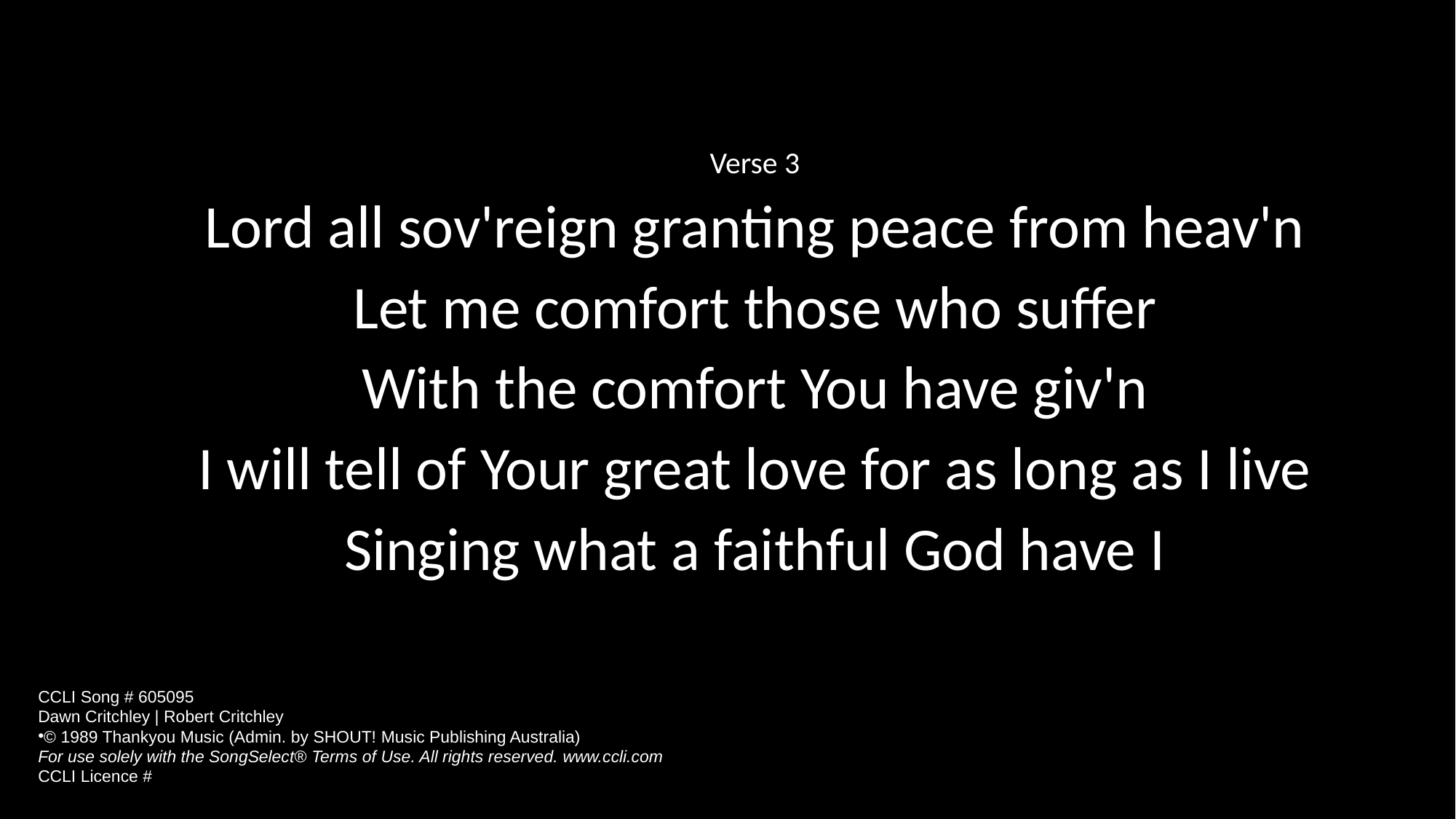

Verse 3
Lord all sov'reign granting peace from heav'n
Let me comfort those who suffer
With the comfort You have giv'n
I will tell of Your great love for as long as I live
Singing what a faithful God have I
CCLI Song # 605095
Dawn Critchley | Robert Critchley
© 1989 Thankyou Music (Admin. by SHOUT! Music Publishing Australia)
For use solely with the SongSelect® Terms of Use. All rights reserved. www.ccli.com
CCLI Licence #